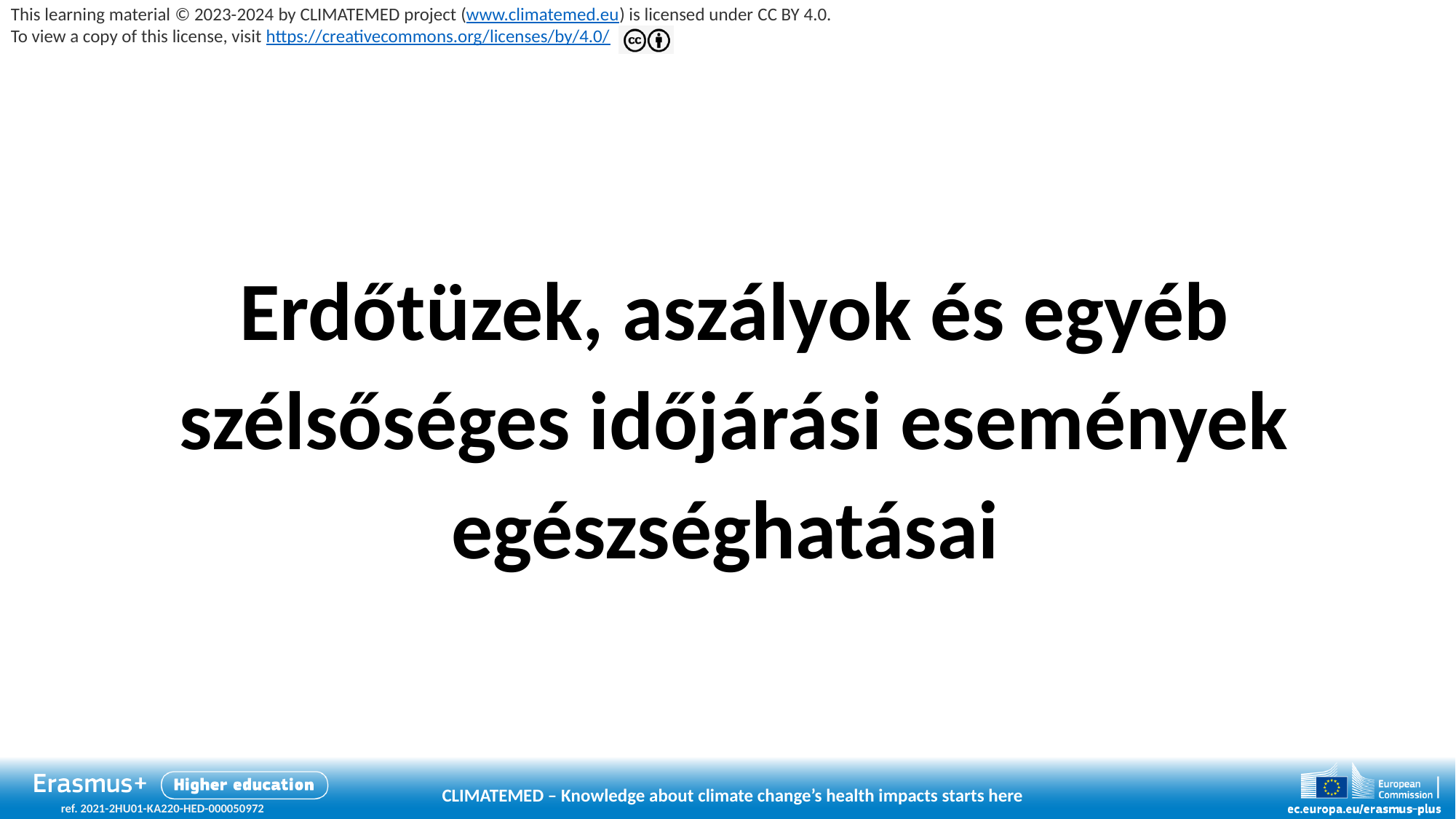

# Erdőtüzek, aszályok és egyéb szélsőséges időjárási események egészséghatásai